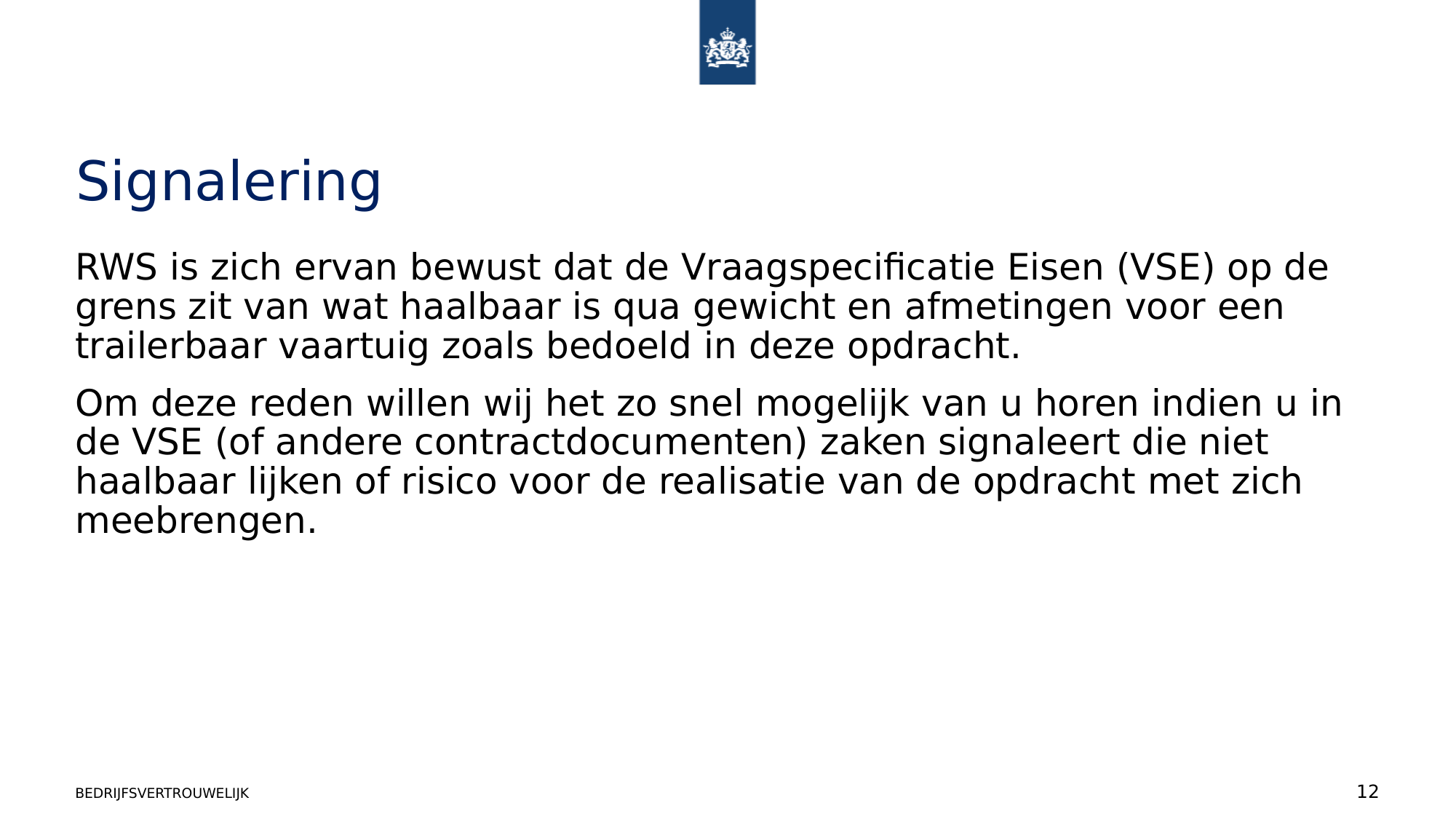

# Signalering
RWS is zich ervan bewust dat de Vraagspecificatie Eisen (VSE) op de grens zit van wat haalbaar is qua gewicht en afmetingen voor een trailerbaar vaartuig zoals bedoeld in deze opdracht.
Om deze reden willen wij het zo snel mogelijk van u horen indien u in de VSE (of andere contractdocumenten) zaken signaleert die niet haalbaar lijken of risico voor de realisatie van de opdracht met zich meebrengen.
BEDRIJFSVERTROUWELIJK
12